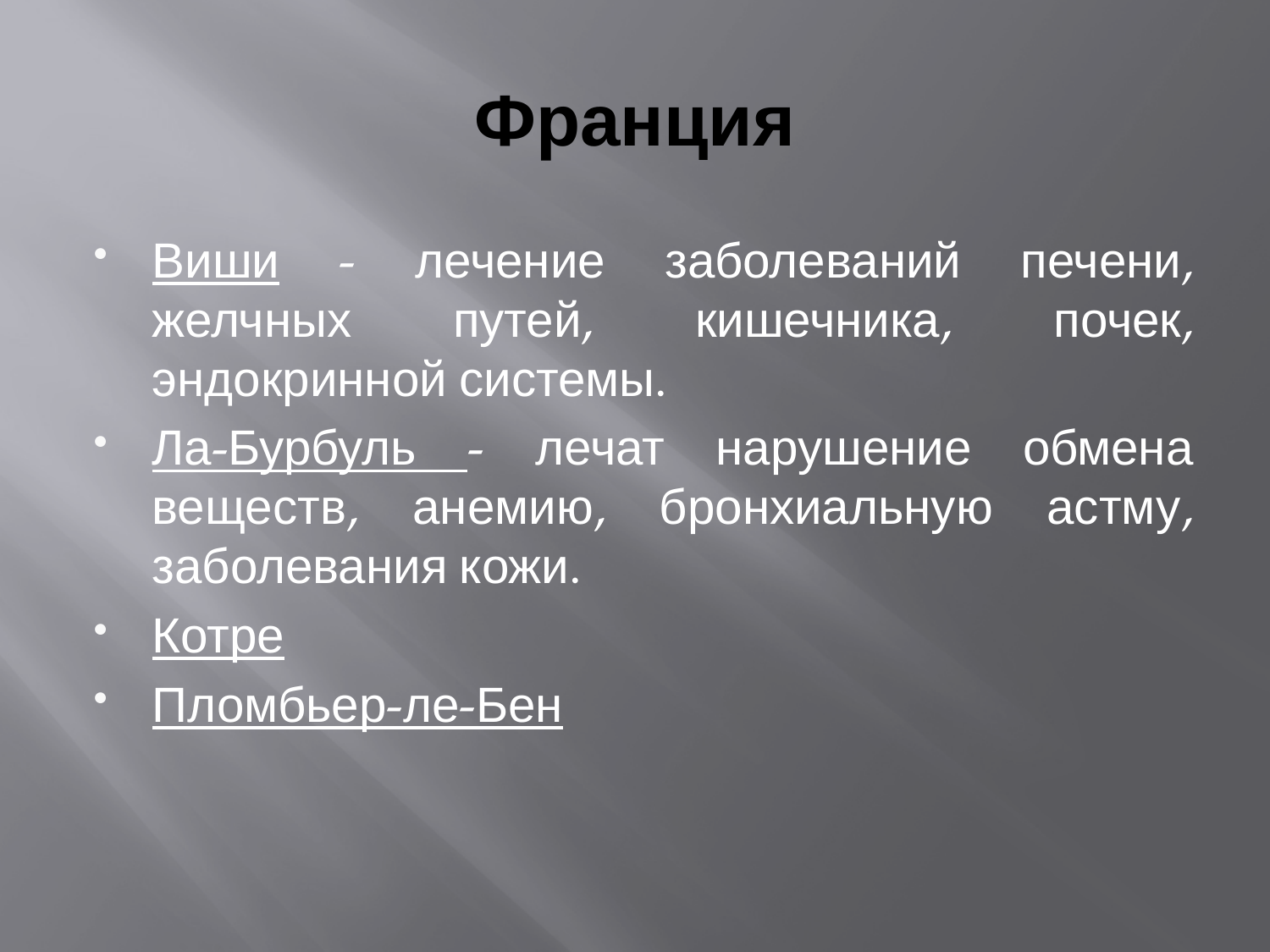

# Франция
Виши - лечение заболеваний печени, желчных путей, кишечника, почек, эндокринной системы.
Ла-Бурбуль - лечат нарушение обмена веществ, анемию, бронхиальную астму, заболевания кожи.
Котре
Пломбьер-ле-Бен